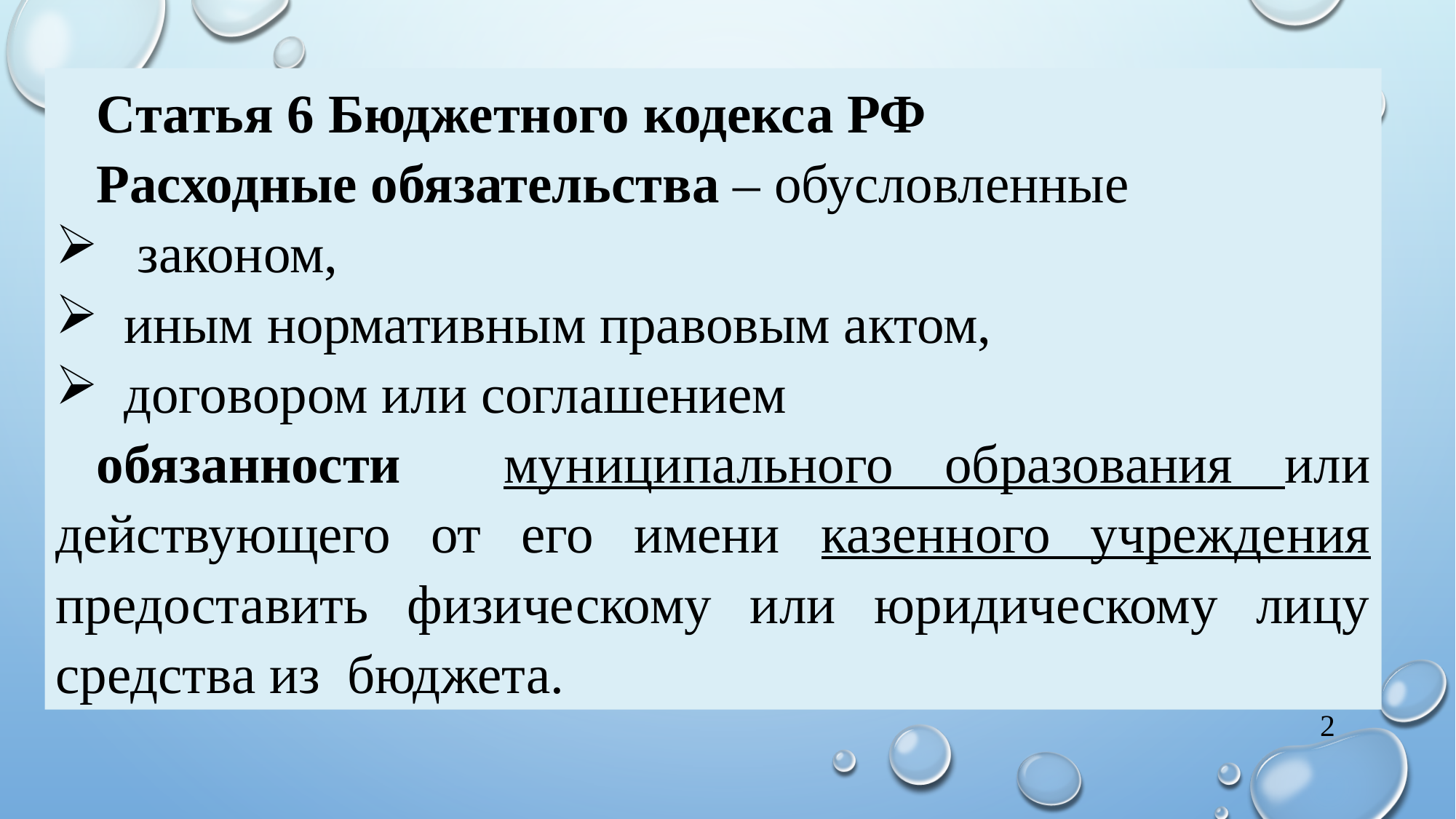

Статья 6 Бюджетного кодекса РФ
Расходные обязательства – обусловленные
 законом,
иным нормативным правовым актом,
договором или соглашением
обязанности  муниципального образования или действующего от его имени казенного учреждения предоставить физическому или юридическому лицу средства из  бюджета.
2